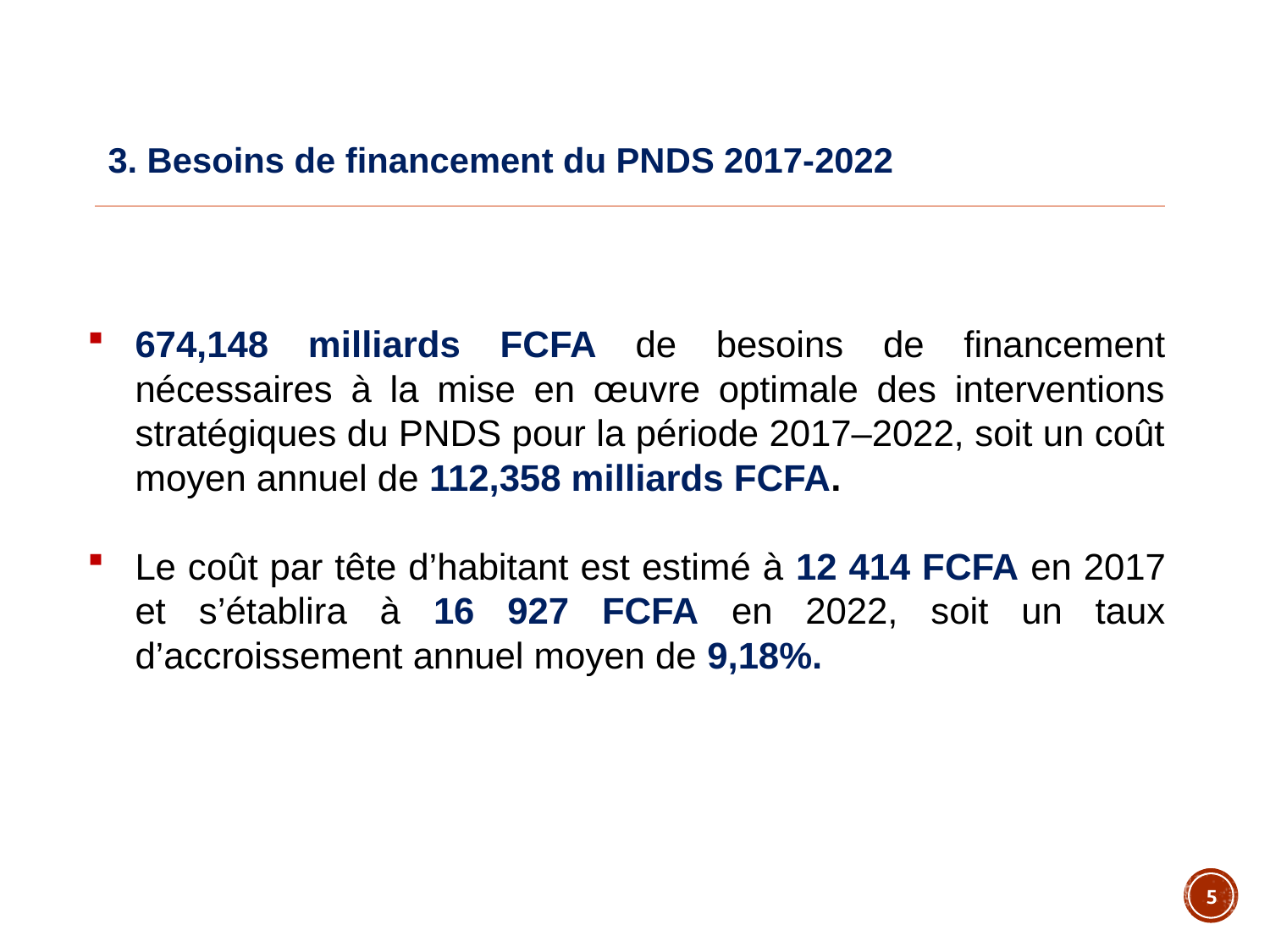

# 3. Besoins de financement du PNDS 2017-2022

674,148 milliards FCFA de besoins de financement nécessaires à la mise en œuvre optimale des interventions stratégiques du PNDS pour la période 2017–2022, soit un coût moyen annuel de 112,358 milliards FCFA.

Le coût par tête d’habitant est estimé à 12 414 FCFA en 2017 et s’établira à 16 927 FCFA en 2022, soit un taux d’accroissement annuel moyen de 9,18%.

5